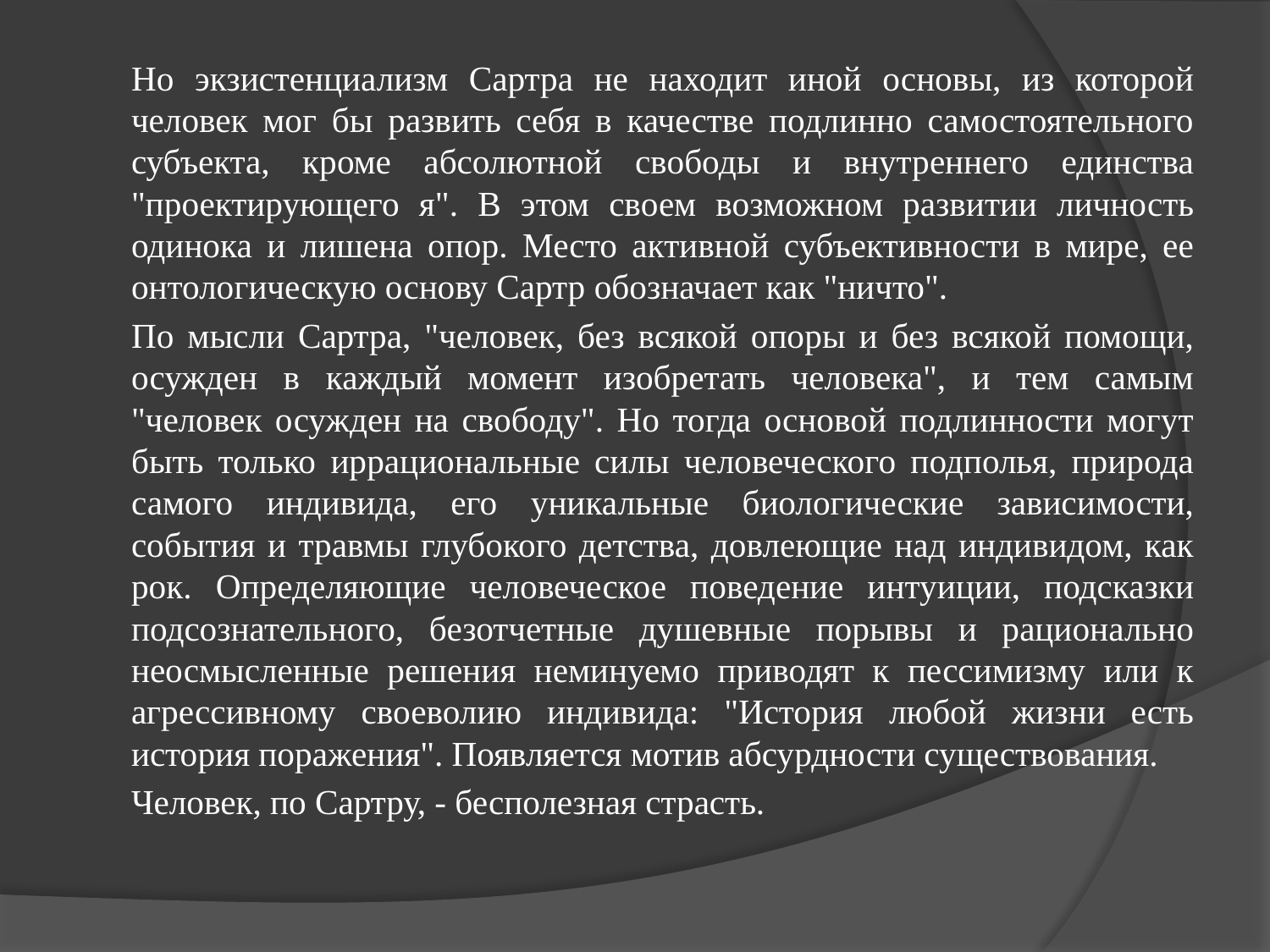

Но экзистенциализм Сартра не находит иной основы, из которой человек мог бы развить себя в качестве подлинно самостоятельного субъекта, кроме абсолютной свободы и внутреннего единства "проектирующего я". В этом своем возможном развитии личность одинока и лишена опор. Место активной субъективности в мире, ее онтологическую основу Сартр обозначает как "ничто".
		По мысли Сартра, "человек, без всякой опоры и без всякой помощи, осужден в каждый момент изобретать человека", и тем самым "человек осужден на свободу". Но тогда основой подлинности могут быть только иррациональные силы человеческого подполья, природа самого индивида, его уникальные биологические зависимости, события и травмы глубокого детства, довлеющие над индивидом, как рок. Определяющие человеческое поведение интуиции, подсказки подсознательного, безотчетные душевные порывы и рационально неосмысленные решения неминуемо приводят к пессимизму или к агрессивному своеволию индивида: "История любой жизни есть история поражения". Появляется мотив абсурдности существования.
		Человек, по Сартру, - бесполезная страсть.